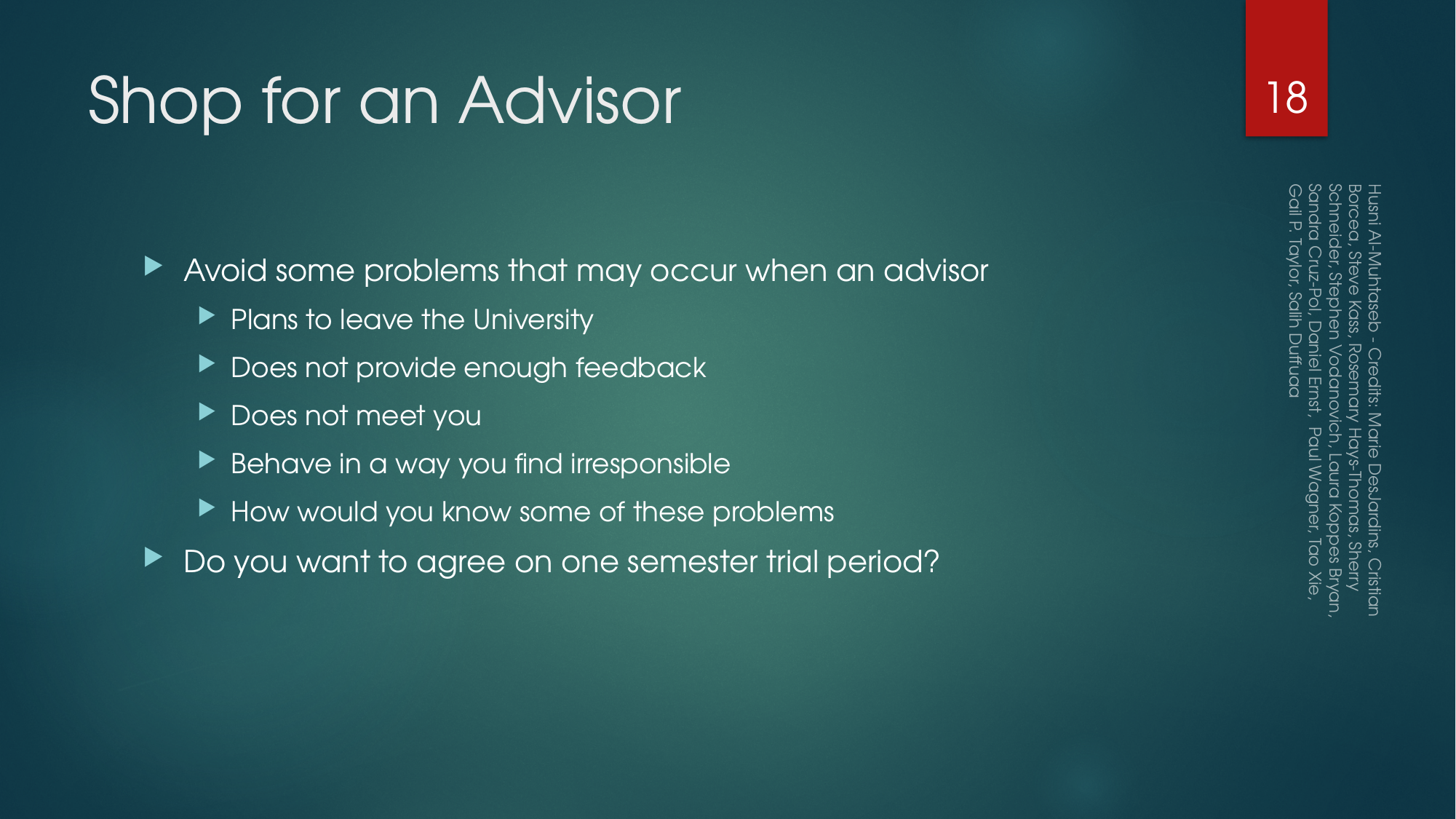

18
# Shop for an Advisor
Avoid some problems that may occur when an advisor
Plans to leave the University
Does not provide enough feedback
Does not meet you
Behave in a way you find irresponsible
How would you know some of these problems
Do you want to agree on one semester trial period?
Husni Al-Muhtaseb - Credits: Marie DesJardins, Cristian Borcea, Steve Kass, Rosemary Hays-Thomas, Sherry Schneider, Stephen Vodanovich, Laura Koppes Bryan, Sandra Cruz-Pol, Daniel Ernst,  Paul Wagner, Tao Xie, Gail P. Taylor, Salih Duffuaa